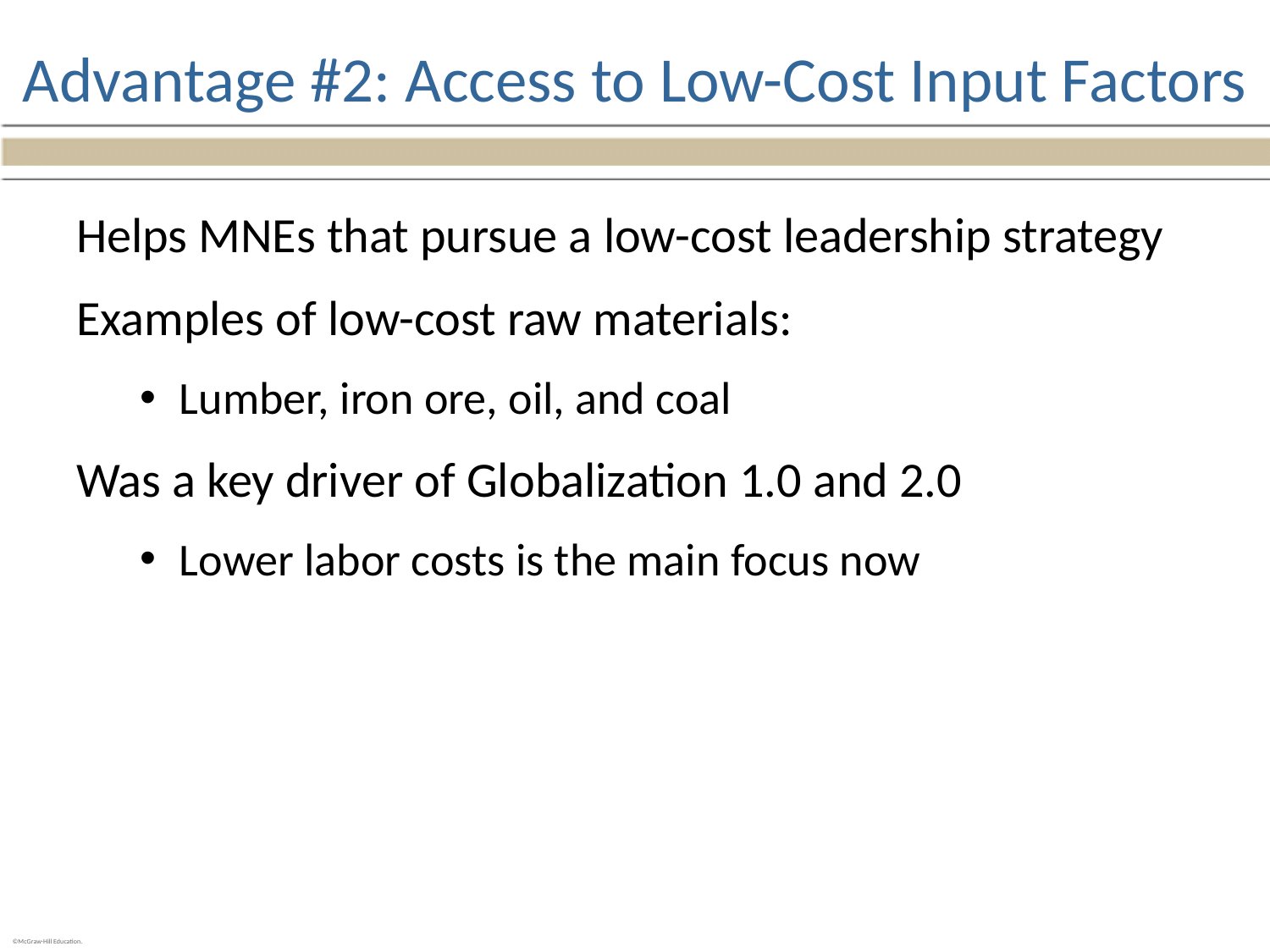

# Advantage #2: Access to Low-Cost Input Factors
Helps MNEs that pursue a low-cost leadership strategy
Examples of low-cost raw materials:
Lumber, iron ore, oil, and coal
Was a key driver of Globalization 1.0 and 2.0
Lower labor costs is the main focus now